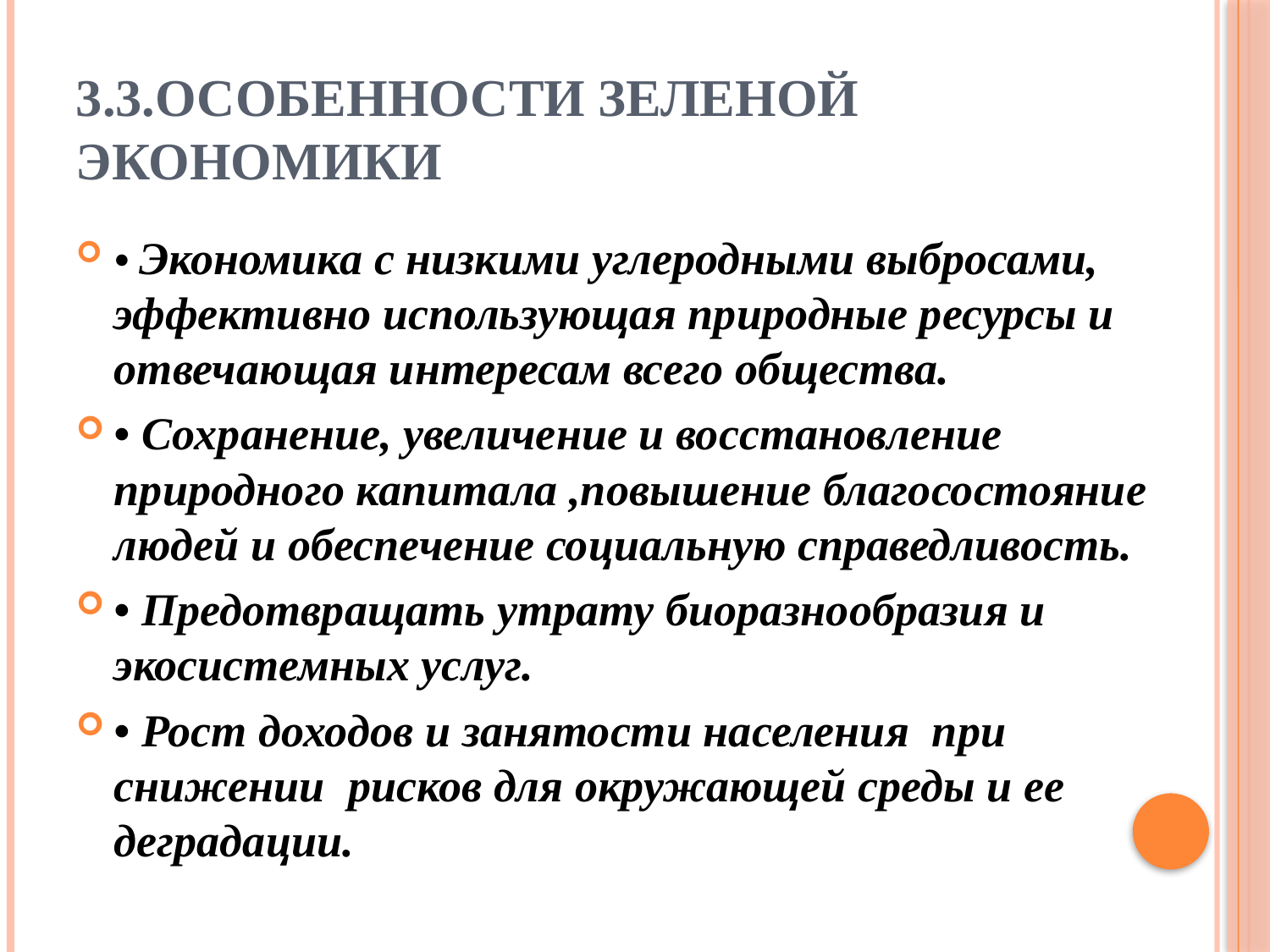

# 3.3.Особенности зеленой экономики
• Экономика с низкими углеродными выбросами, эффективно использующая природные ресурсы и отвечающая интересам всего общества.
• Сохранение, увеличение и восстановление природного капитала ,повышение благосостояние людей и обеспечение социальную справедливость.
• Предотвращать утрату биоразнообразия и экосистемных услуг.
• Рост доходов и занятости населения  при  снижении  рисков для окружающей среды и ее деградации.